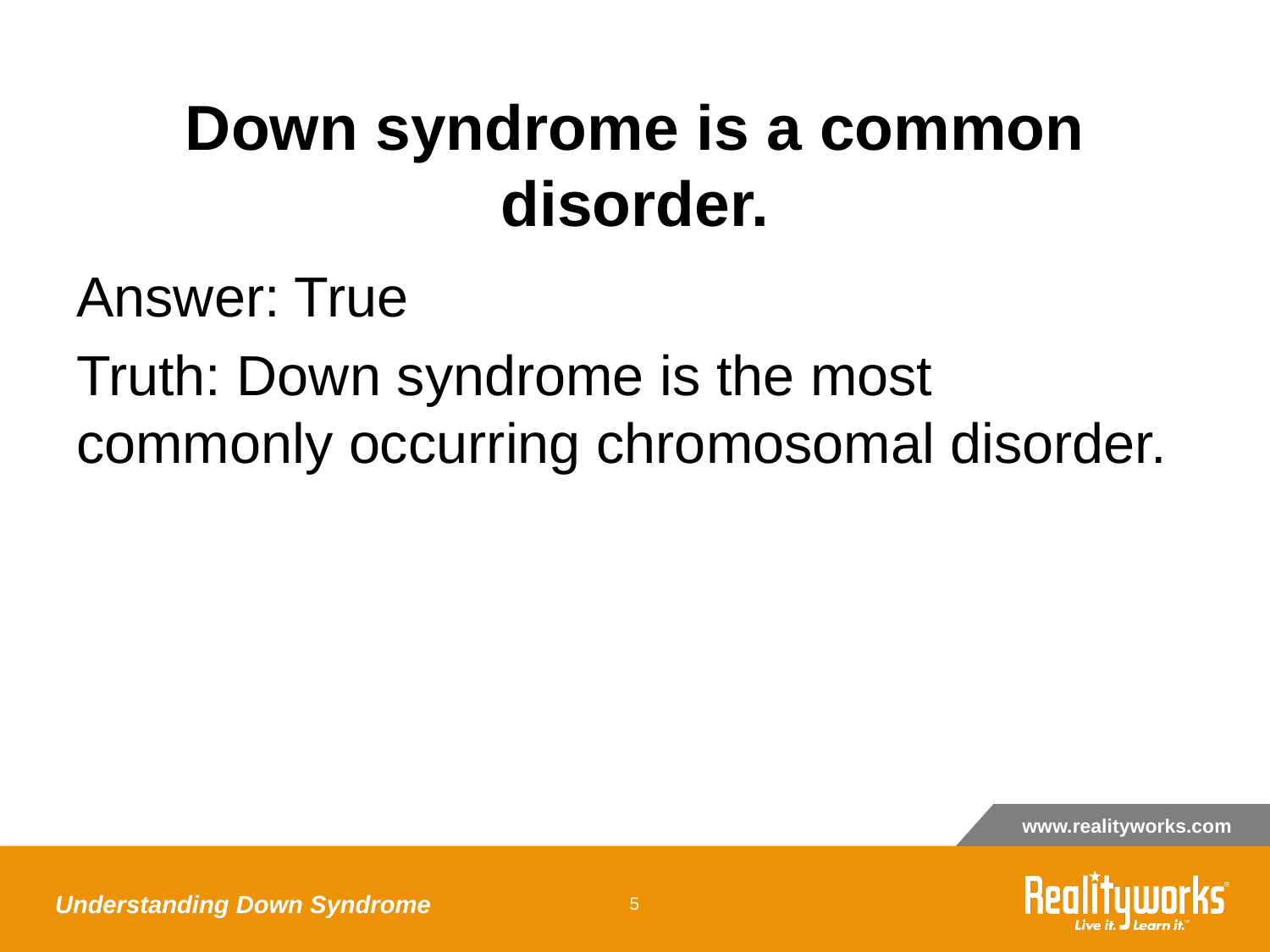

# Down syndrome is a common disorder.
Answer: True
Truth: Down syndrome is the most commonly occurring chromosomal disorder.

Understanding Down Syndrome
5